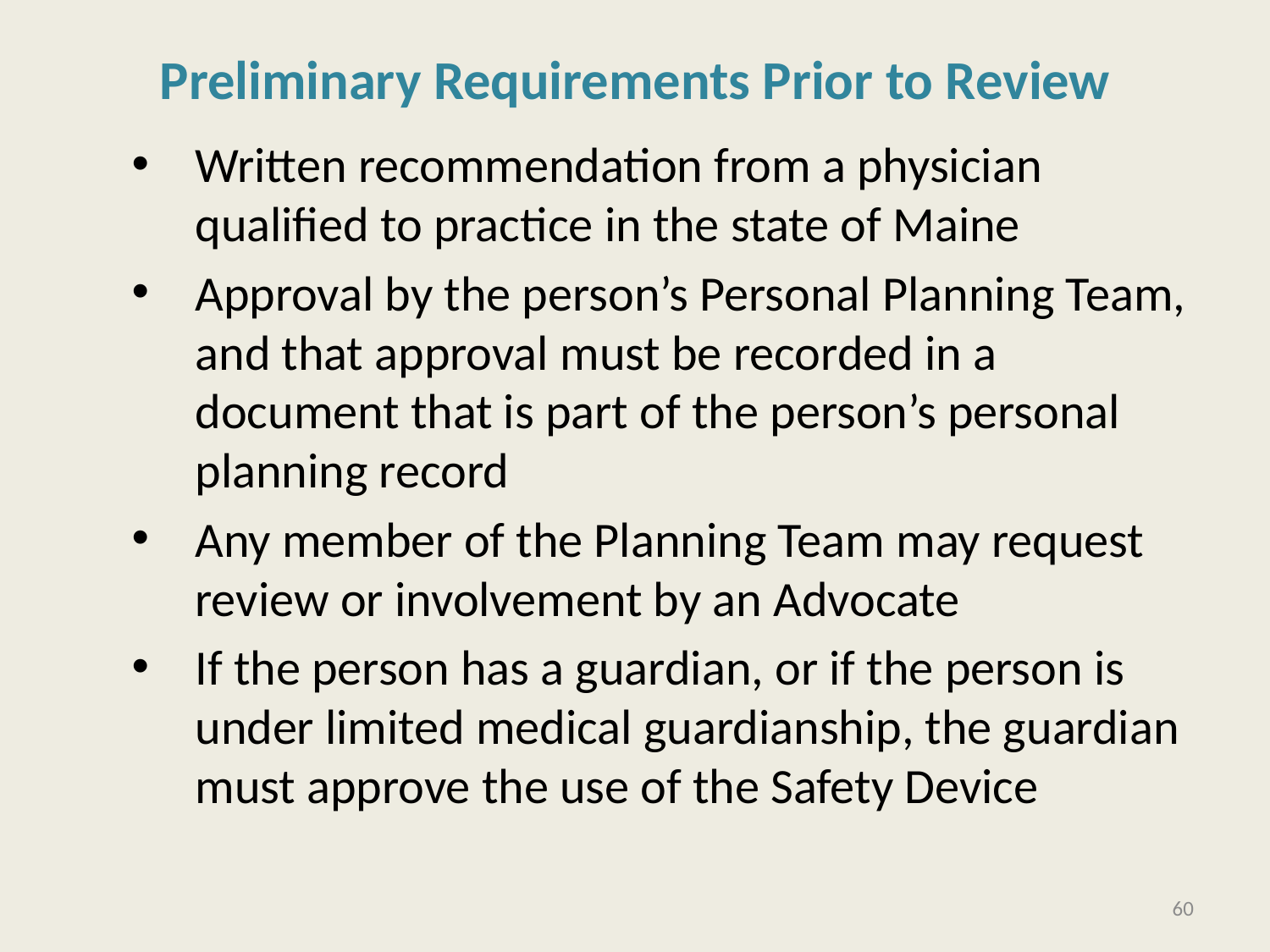

# Preliminary Requirements Prior to Review
Written recommendation from a physician qualified to practice in the state of Maine
Approval by the person’s Personal Planning Team, and that approval must be recorded in a document that is part of the person’s personal planning record
Any member of the Planning Team may request review or involvement by an Advocate
If the person has a guardian, or if the person is under limited medical guardianship, the guardian must approve the use of the Safety Device

60